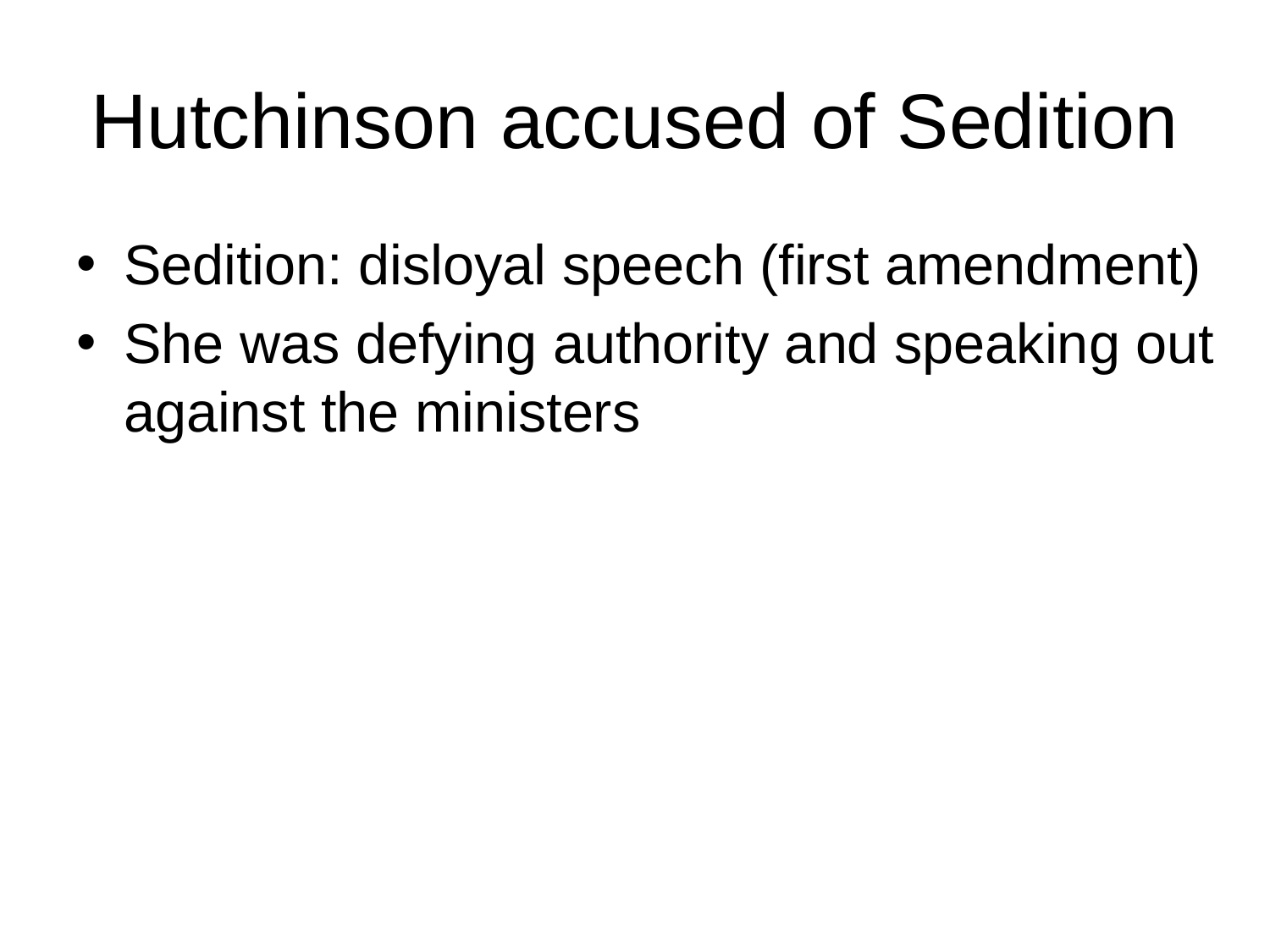

# Hutchinson accused of Sedition
Sedition: disloyal speech (first amendment)
She was defying authority and speaking out against the ministers